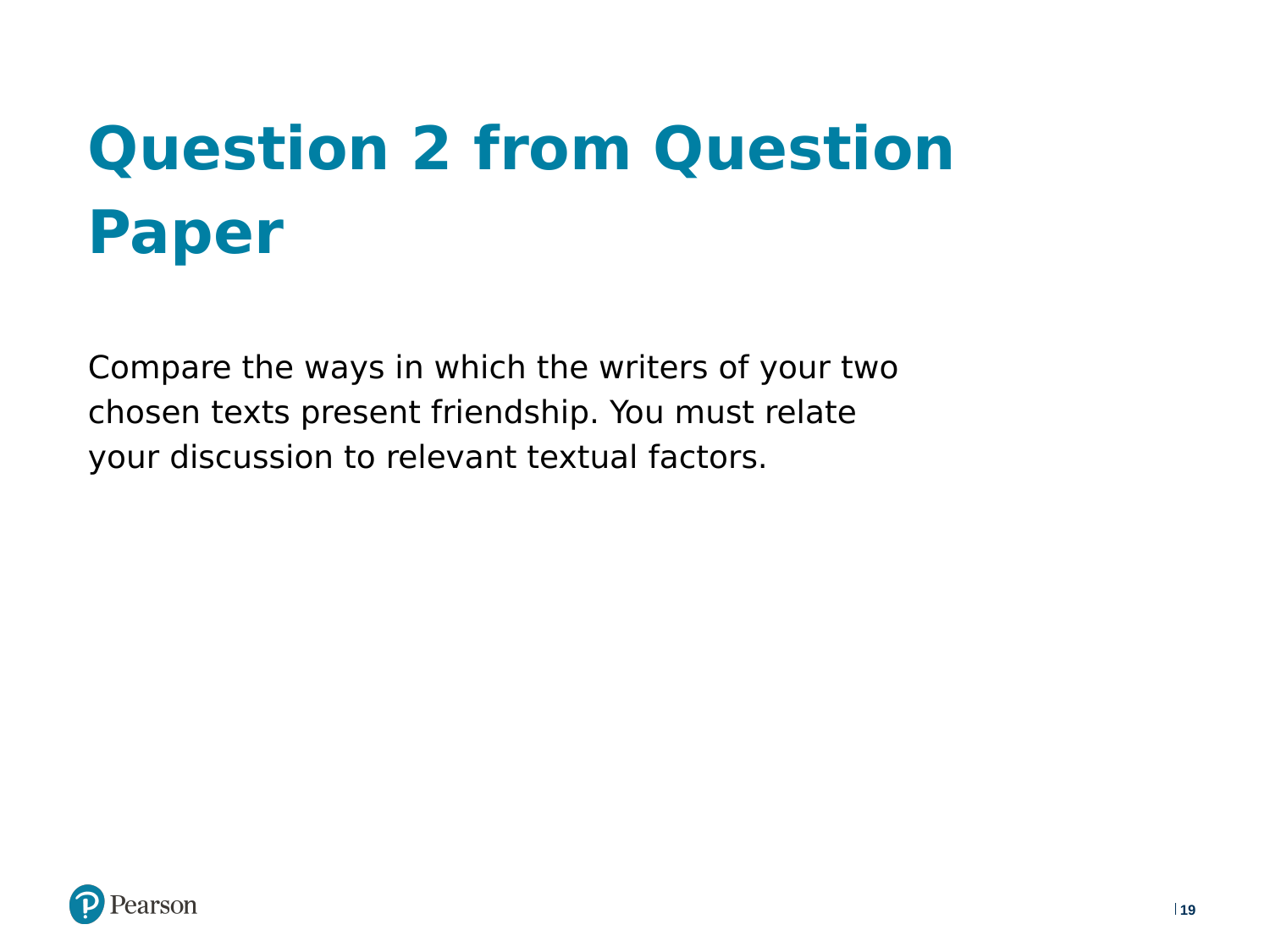

# Question 2 from Question Paper
Compare the ways in which the writers of your two chosen texts present friendship. You must relate your discussion to relevant textual factors.
19